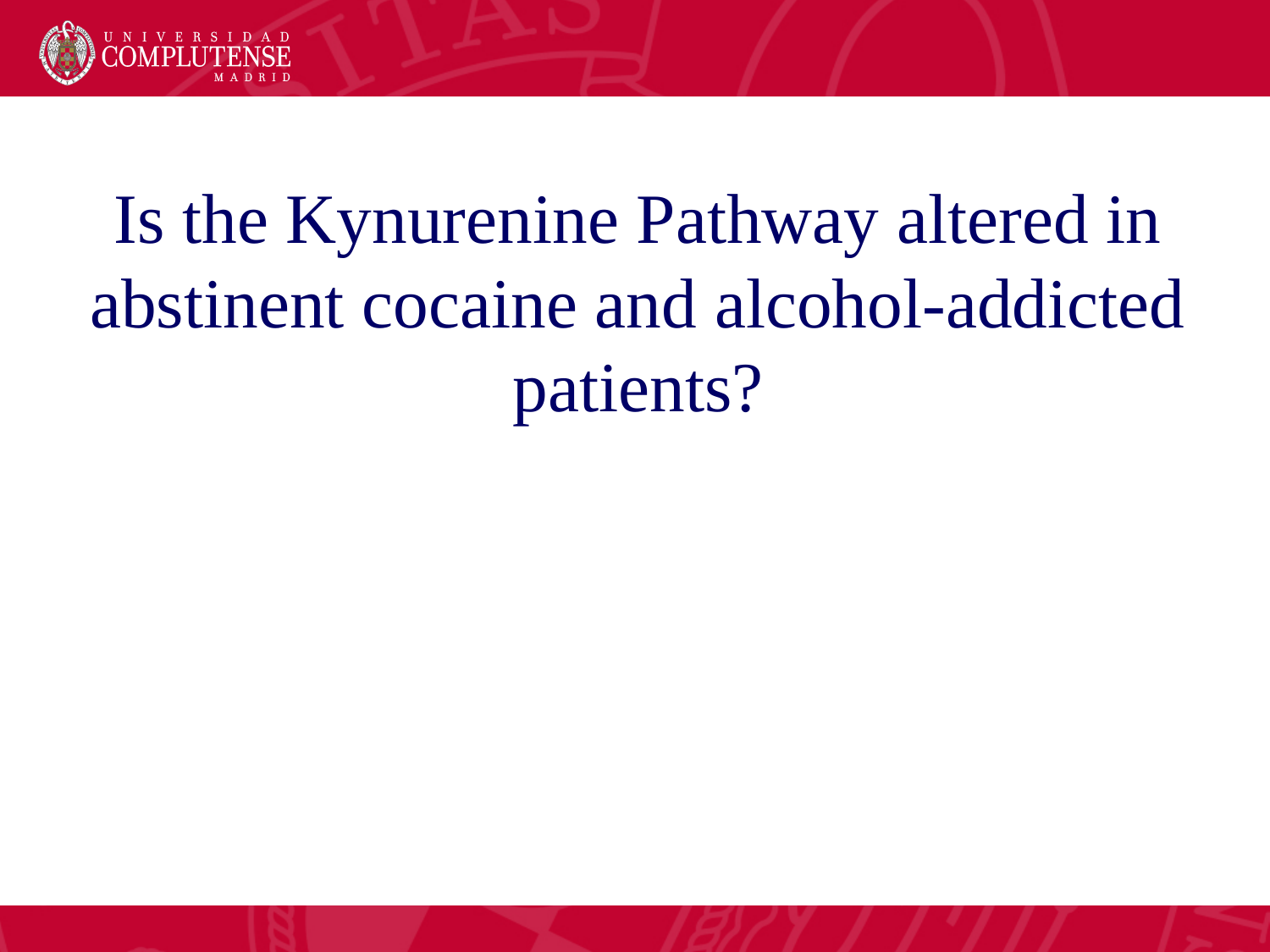

Is the Kynurenine Pathway altered in abstinent cocaine and alcohol-addicted patients?